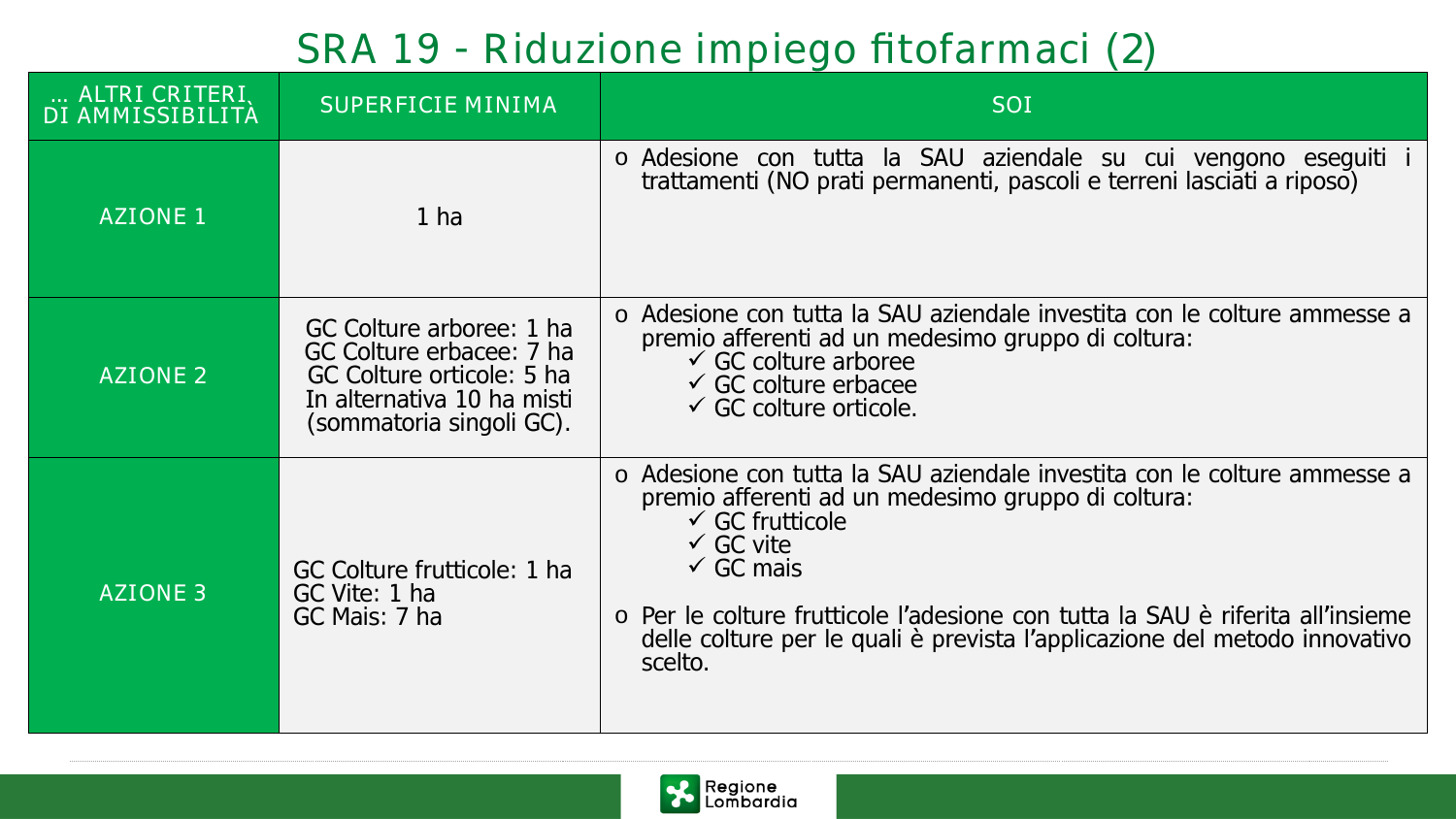

# SRA 19 - Riduzione impiego fitofarmaci (2)

| … ALTRI CRITERI DI AMMISSIBILITÀ | SUPERFICIE MINIMA | SOI |
| --- | --- | --- |
| AZIONE 1 | 1 ha | Adesione con tutta la SAU aziendale su cui vengono eseguiti i trattamenti (NO prati permanenti, pascoli e terreni lasciati a riposo) |
| AZIONE 2 | GC Colture arboree: 1 ha GC Colture erbacee: 7 ha GC Colture orticole: 5 ha In alternativa 10 ha misti (sommatoria singoli GC). | Adesione con tutta la SAU aziendale investita con le colture ammesse a premio afferenti ad un medesimo gruppo di coltura: GC colture arboree GC colture erbacee GC colture orticole. |
| AZIONE 3 | GC Colture frutticole: 1 ha GC Vite: 1 ha GC Mais: 7 ha | Adesione con tutta la SAU aziendale investita con le colture ammesse a premio afferenti ad un medesimo gruppo di coltura: GC frutticole GC vite GC mais Per le colture frutticole l’adesione con tutta la SAU è riferita all’insieme delle colture per le quali è prevista l’applicazione del metodo innovativo scelto. |